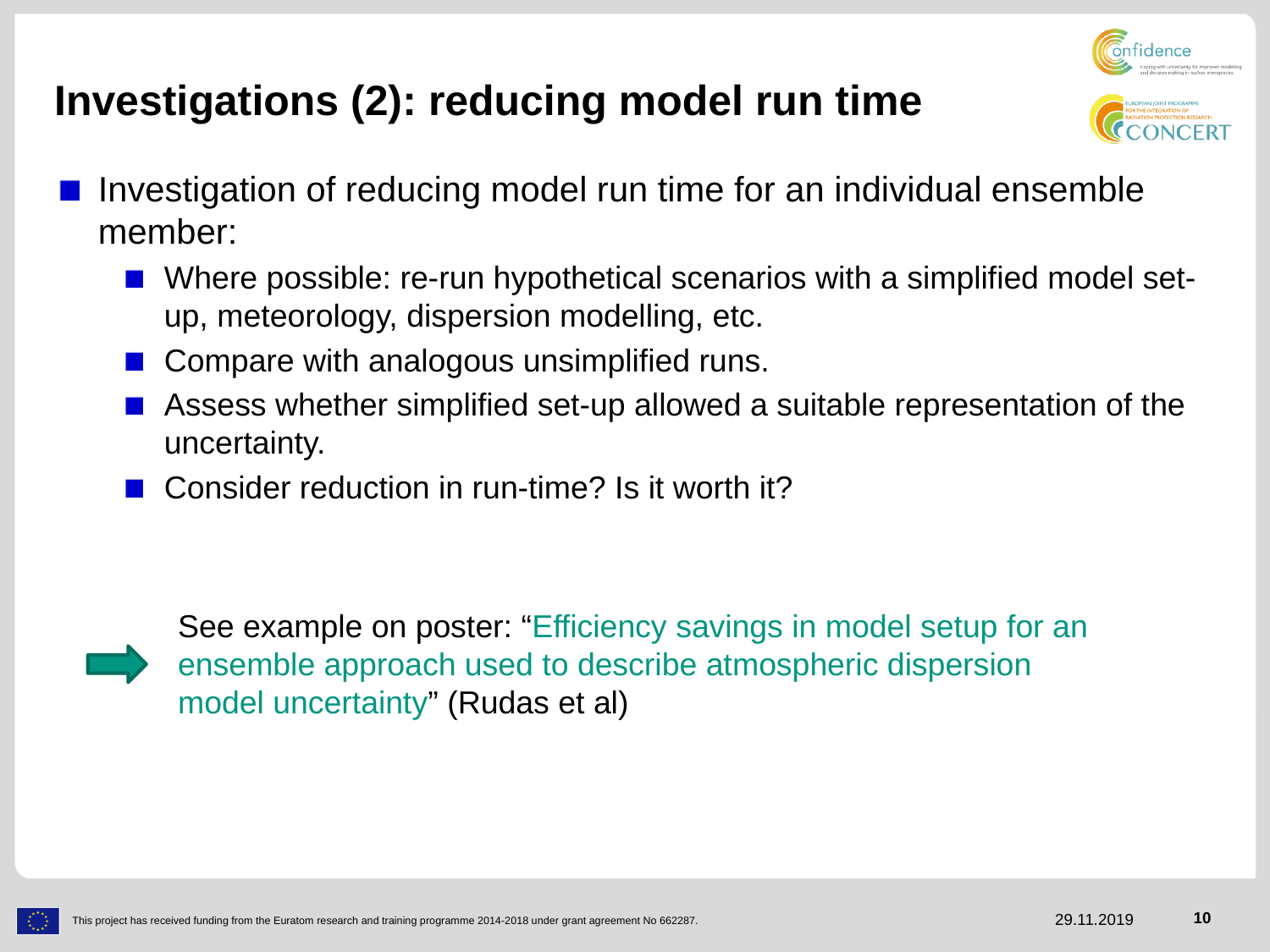

# Investigations (2): reducing model run time
Investigation of reducing model run time for an individual ensemble member:
Where possible: re-run hypothetical scenarios with a simplified model set-up, meteorology, dispersion modelling, etc.
Compare with analogous unsimplified runs.
Assess whether simplified set-up allowed a suitable representation of the uncertainty.
Consider reduction in run-time? Is it worth it?
See example on poster: “Efficiency savings in model setup for an ensemble approach used to describe atmospheric dispersion model uncertainty” (Rudas et al)